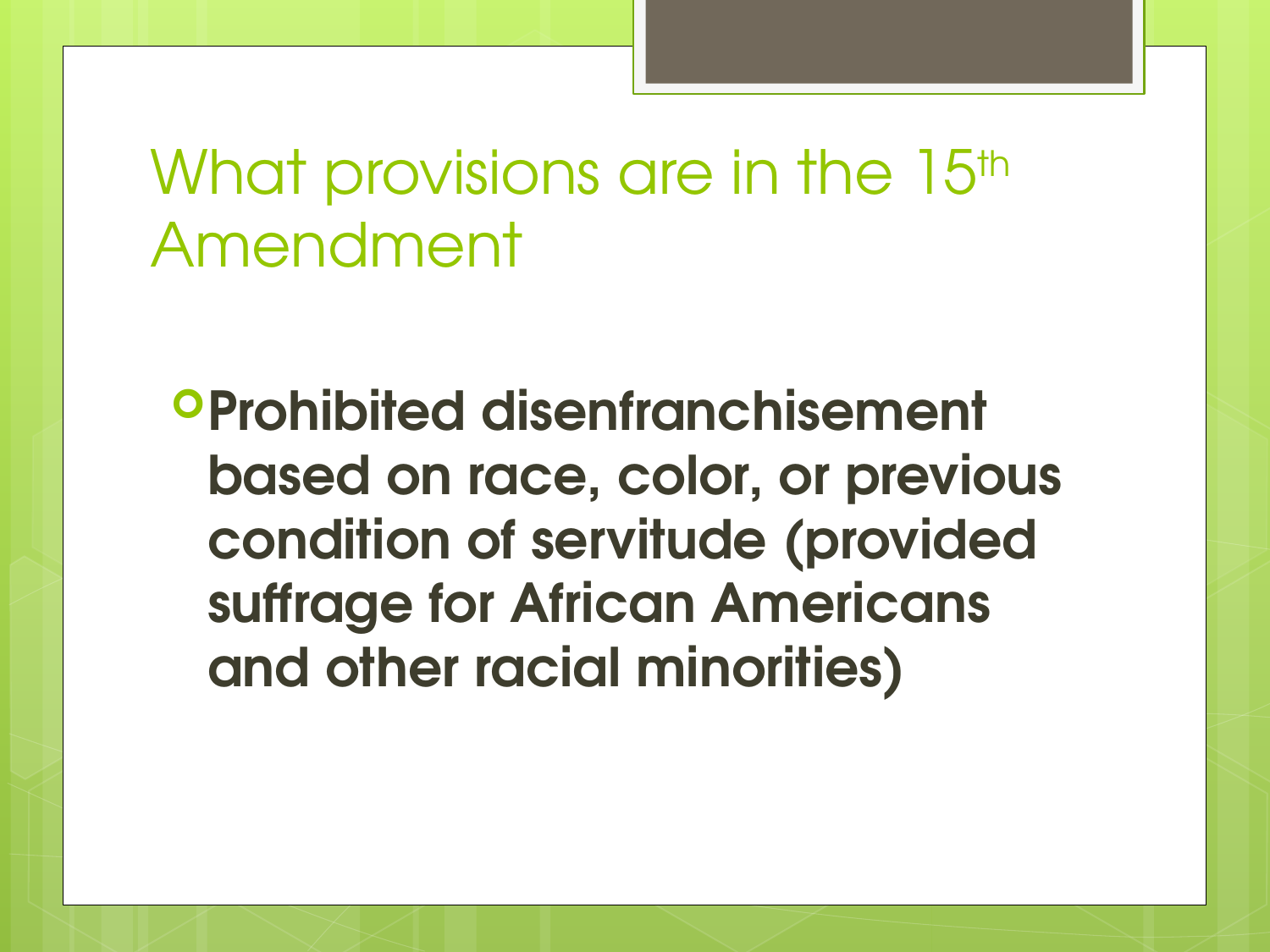

# What provisions are in the 15th Amendment
Prohibited disenfranchisement based on race, color, or previous condition of servitude (provided suffrage for African Americans and other racial minorities)